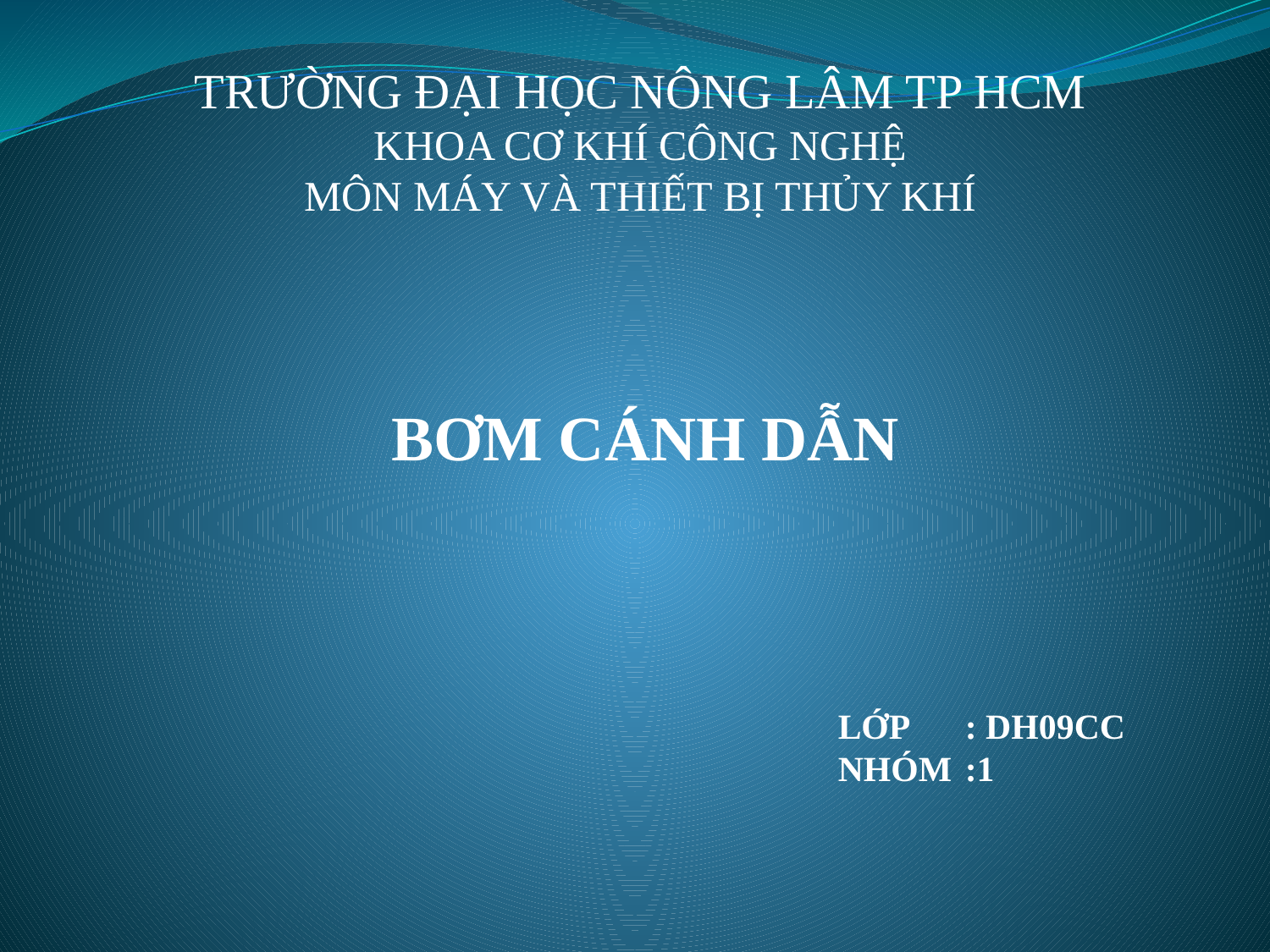

TRƯỜNG ĐẠI HỌC NÔNG LÂM TP HCM
KHOA CƠ KHÍ CÔNG NGHỆ
MÔN MÁY VÀ THIẾT BỊ THỦY KHÍ
BƠM CÁNH DẪN

LỚP	: DH09CC
NHÓM	:1